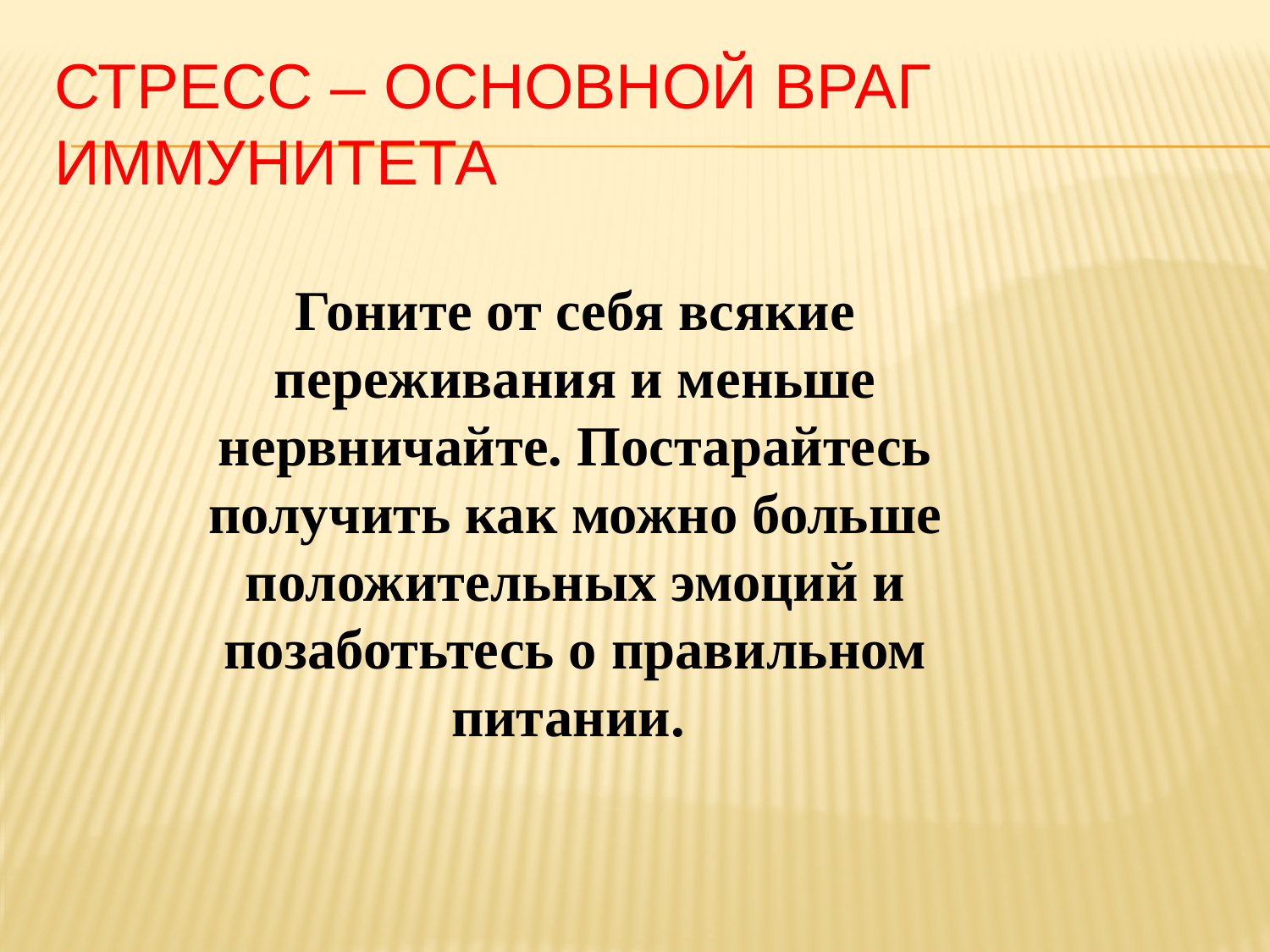

# СТРЕСС – основной враг иммунитета
Гоните от себя всякие переживания и меньше нервничайте. Постарайтесь получить как можно больше положительных эмоций и позаботьтесь о правильном питании.